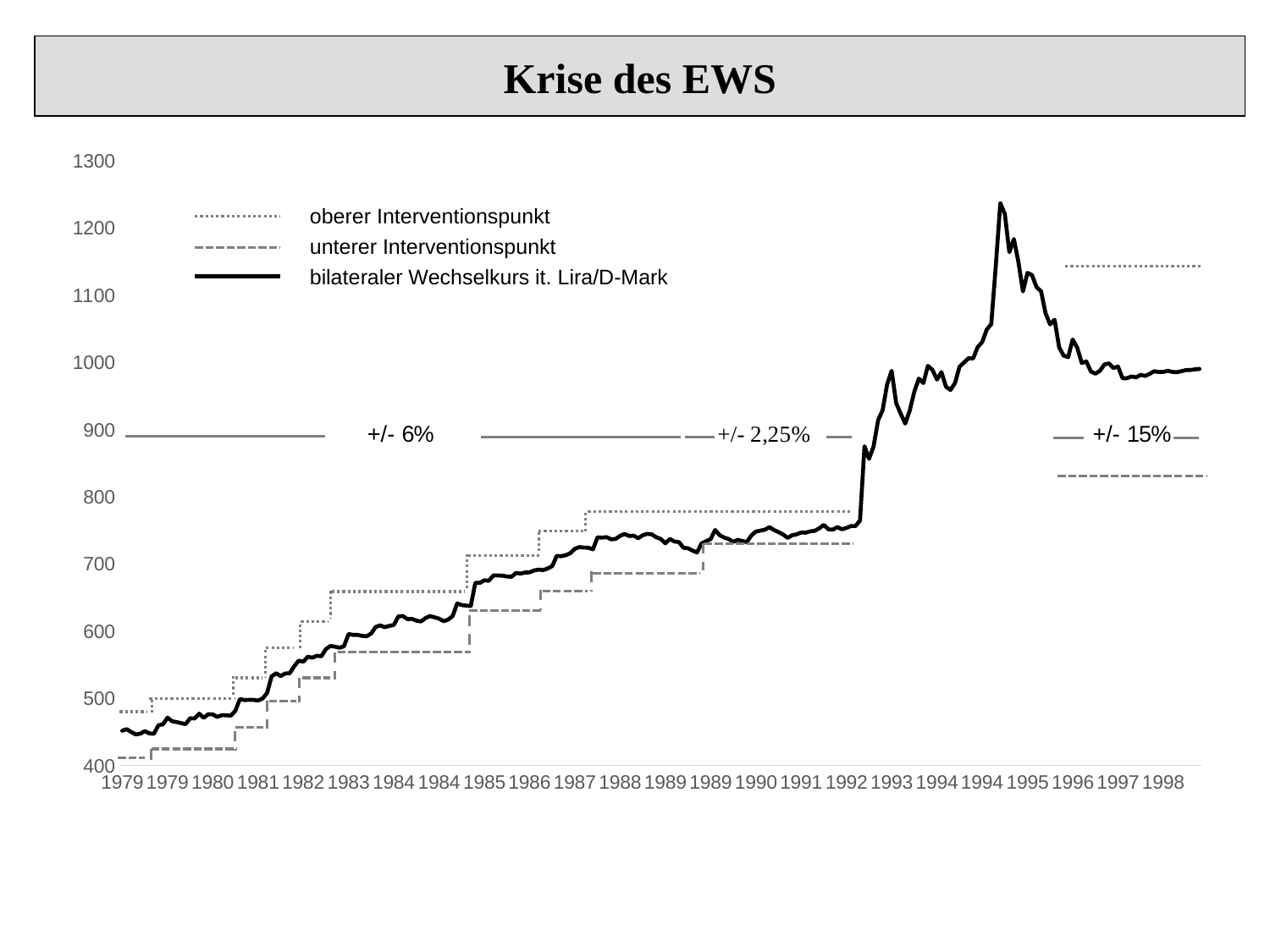

Krise des EWS

### Chart

| Category |  |
|---|---|
| 1979 | 451.6711833785005 |
| 1979 | 453.92646391284615 |
| 1979 | 449.64028776978415 |
| 1979 | 446.03033006244425 |
| 1979 | 447.22719141323785 |
| 1979 | 451.05999097880016 |
| 1979 | 447.6275738585497 |
| 1979 | 447.02726866338844 |
| 1979 | 459.7701149425288 |
| 1979 | 461.25461254612543 |
| 1979 | 471.0315591144606 |
| 1979 | 465.7661853749418 |
| 1980 | 464.4681839294008 |
| 1980 | 462.96296296296293 |
| 1980 | 461.4674665436087 |
| 1980 | 470.14574518100613 |
| 1980 | 469.9248120300752 |
| 1980 | 477.09923664122135 |
| 1980 | 470.8097928436911 |
| 1980 | 476.19047619047615 |
| 1980 | 475.963826749167 |
| 1980 | 472.14353163361665 |
| 1980 | 474.83380816714157 |
| 1980 | 474.60844803037486 |
| 1981 | 473.93364928909955 |
| 1981 | 481.4636494944632 |
| 1981 | 498.75311720698255 |
| 1981 | 497.26504226752854 |
| 1981 | 497.51243781094536 |
| 1981 | 497.51243781094536 |
| 1981 | 496.524329692155 |
| 1981 | 499.5004995004996 |
| 1981 | 507.8720162519045 |
| 1981 | 532.4813631522896 |
| 1981 | 537.0569280343717 |
| 1981 | 533.0490405117271 |
| 1982 | 536.7686527106817 |
| 1982 | 537.0569280343717 |
| 1982 | 547.645125958379 |
| 1982 | 555.8643690939411 |
| 1982 | 554.3237250554324 |
| 1982 | 561.7977528089888 |
| 1982 | 560.2240896358544 |
| 1982 | 563.063063063063 |
| 1982 | 562.429696287964 |
| 1982 | 573.0659025787966 |
| 1982 | 577.7007510109763 |
| 1982 | 576.7012687427913 |
| 1983 | 575.0431282346176 |
| 1983 | 577.3672055427252 |
| 1983 | 595.5926146515783 |
| 1983 | 594.1770647653001 |
| 1983 | 594.1770647653001 |
| 1983 | 592.7682276229995 |
| 1983 | 592.0663114268798 |
| 1983 | 596.3029218843172 |
| 1983 | 606.0606060606061 |
| 1983 | 608.272506082725 |
| 1983 | 605.6935190793458 |
| 1983 | 607.5334143377886 |
| 1984 | 609.0133982947625 |
| 1984 | 621.5040397762585 |
| 1984 | 622.2775357809584 |
| 1984 | 617.6652254478073 |
| 1984 | 618.0469715698392 |
| 1984 | 615.3846153846155 |
| 1984 | 614.2506142506144 |
| 1984 | 619.1950464396285 |
| 1984 | 622.2775357809584 |
| 1984 | 620.3473945409429 |
| 1984 | 618.4291898577613 |
| 1984 | 614.6281499692686 |
| 1985 | 616.9031462060457 |
| 1985 | 622.2775357809584 |
| 1985 | 641.025641025641 |
| 1985 | 638.5696040868455 |
| 1985 | 637.7551020408163 |
| 1985 | 637.1455877668047 |
| 1985 | 671.5916722632638 |
| 1985 | 671.5916722632638 |
| 1985 | 675.4474839581222 |
| 1985 | 674.7638326585695 |
| 1985 | 682.5938566552901 |
| 1985 | 682.5938566552901 |
| 1986 | 682.360968952576 |
| 1986 | 680.9669731018047 |
| 1986 | 680.7351940095303 |
| 1986 | 686.3417982155113 |
| 1986 | 685.4009595613434 |
| 1986 | 687.0491240123669 |
| 1986 | 687.2852233676975 |
| 1986 | 690.1311249137336 |
| 1986 | 691.3238852402351 |
| 1986 | 690.6077348066299 |
| 1986 | 693.000693000693 |
| 1986 | 696.6213862765587 |
| 1987 | 711.7437722419929 |
| 1987 | 711.2375533428166 |
| 1987 | 712.7583749109052 |
| 1987 | 715.8196134574088 |
| 1987 | 722.2824124232574 |
| 1987 | 724.9003262051468 |
| 1987 | 724.112961622013 |
| 1987 | 723.8508867173363 |
| 1987 | 721.5007215007215 |
| 1987 | 739.3715341959335 |
| 1987 | 738.8252678241596 |
| 1987 | 739.6449704142012 |
| 1988 | 736.3770250368187 |
| 1988 | 736.9196757553427 |
| 1988 | 741.5647015202076 |
| 1988 | 744.3245254931151 |
| 1988 | 741.2898443291327 |
| 1988 | 741.8397626112759 |
| 1988 | 738.0073800738007 |
| 1988 | 742.3904974016333 |
| 1988 | 744.601638123604 |
| 1988 | 743.7709185570844 |
| 1988 | 739.3715341959335 |
| 1988 | 736.9196757553427 |
| 1989 | 730.4601899196493 |
| 1989 | 736.9196757553427 |
| 1989 | 733.1378299120233 |
| 1989 | 732.3324789454413 |
| 1989 | 723.8508867173363 |
| 1989 | 723.0657989877078 |
| 1989 | 719.6833393306945 |
| 1989 | 716.8458781362007 |
| 1989 | 730.1935012778387 |
| 1989 | 733.6757153338225 |
| 1989 | 736.6482504604052 |
| 1989 | 750.1875468867217 |
| 1990 | 742.6661715558856 |
| 1990 | 738.8252678241596 |
| 1990 | 736.9196757553427 |
| 1990 | 732.6007326007325 |
| 1990 | 735.5645457888929 |
| 1990 | 733.9449541284403 |
| 1990 | 732.3324789454413 |
| 1990 | 742.1150278293136 |
| 1990 | 747.9431563201197 |
| 1990 | 749.3443237167479 |
| 1990 | 750.7507507507507 |
| 1990 | 754.4322897019993 |
| 1991 | 750.1875468867217 |
| 1991 | 747.1049682480389 |
| 1991 | 743.7709185570844 |
| 1991 | 738.5524372230427 |
| 1991 | 742.3904974016333 |
| 1991 | 743.7709185570844 |
| 1991 | 746.5472191116088 |
| 1991 | 746.2686567164178 |
| 1991 | 748.2229704451927 |
| 1991 | 749.0636704119851 |
| 1991 | 752.7286413248024 |
| 1991 | 757.8628268283442 |
| 1992 | 751.3148009015778 |
| 1992 | 750.7507507507507 |
| 1992 | 754.7169811320755 |
| 1992 | 751.3148009015778 |
| 1992 | 753.2956685499059 |
| 1992 | 756.1436672967864 |
| 1992 | 756.1436672967864 |
| 1992 | 764.2338555598013 |
| 1992 | 874.8906386701663 |
| 1992 | 856.164383561644 |
| 1992 | 874.5080891998251 |
| 1992 | 913.6592051164915 |
| 1993 | 928.5051067780873 |
| 1993 | 967.117988394584 |
| 1993 | 987.166831194472 |
| 1993 | 938.9671361502348 |
| 1993 | 923.3610341643583 |
| 1993 | 908.6778736937755 |
| 1993 | 928.0742459396753 |
| 1993 | 956.0229445506692 |
| 1993 | 975.6097560975611 |
| 1993 | 968.9922480620155 |
| 1993 | 994.5300845350571 |
| 1993 | 988.6307464162135 |
| 1994 | 974.184120798831 |
| 1994 | 985.2216748768474 |
| 1994 | 963.3911368015414 |
| 1994 | 958.6808551433229 |
| 1994 | 969.0861517588913 |
| 1994 | 993.4432743890325 |
| 1994 | 999.6001599360255 |
| 1994 | 1005.9350165979278 |
| 1994 | 1005.6315366049879 |
| 1994 | 1022.3903486351089 |
| 1994 | 1029.8661174047375 |
| 1994 | 1048.437827636821 |
| 1995 | 1056.6356720202873 |
| 1995 | 1143.379830779785 |
| 1995 | 1236.7054167697256 |
| 1995 | 1220.40517451794 |
| 1995 | 1163.6025133814287 |
| 1995 | 1183.151916706105 |
| 1995 | 1149.1611123879568 |
| 1995 | 1105.216622458002 |
| 1995 | 1132.8877308258752 |
| 1995 | 1129.6882060551288 |
| 1995 | 1111.7287381878823 |
| 1995 | 1105.583195135434 |
| 1996 | 1072.8462611307798 |
| 1996 | 1056.1892691170258 |
| 1996 | 1063.1511800978099 |
| 1996 | 1022.1813349688235 |
| 1996 | 1009.6930533117934 |
| 1996 | 1007.455168245013 |
| 1996 | 1033.8054378166028 |
| 1996 | 1021.346134204882 |
| 1996 | 998.7016878058523 |
| 1996 | 1001.2014417300761 |
| 1996 | 986.2905611993293 |
| 1996 | 982.897582071948 |
| 1997 | 987.0693909781859 |
| 1997 | 996.6115208291807 |
| 1997 | 998.2032341784786 |
| 1997 | 991.375037176564 |
| 1997 | 993.5419771485346 |
| 1997 | 976.1811792268645 |
| 1997 | 976.1811792268645 |
| 1997 | 978.8566953797964 |
| 1997 | 977.421561919656 |
| 1997 | 981.1616954474096 |
| 1997 | 979.5278675678323 |
| 1997 | 982.6078412105728 |
| 1998 | 986.5824782951854 |
| 1998 | 985.4158454867955 |
| 1998 | 985.5129594954174 |
| 1998 | 987.166831194472 |
| 1998 | 985.5129594954174 |
| 1998 | 985.1246182642105 |
| 1998 | 986.5824782951854 |
| 1998 | 988.2399446585631 |
| 1998 | 988.4353069091627 |
| 1998 | 989.3153937475267 |
| 1998 | 990.00099000099 |
oberer Interventionspunkt
unterer Interventionspunkt
bilateraler Wechselkurs it. Lira/D-Mark